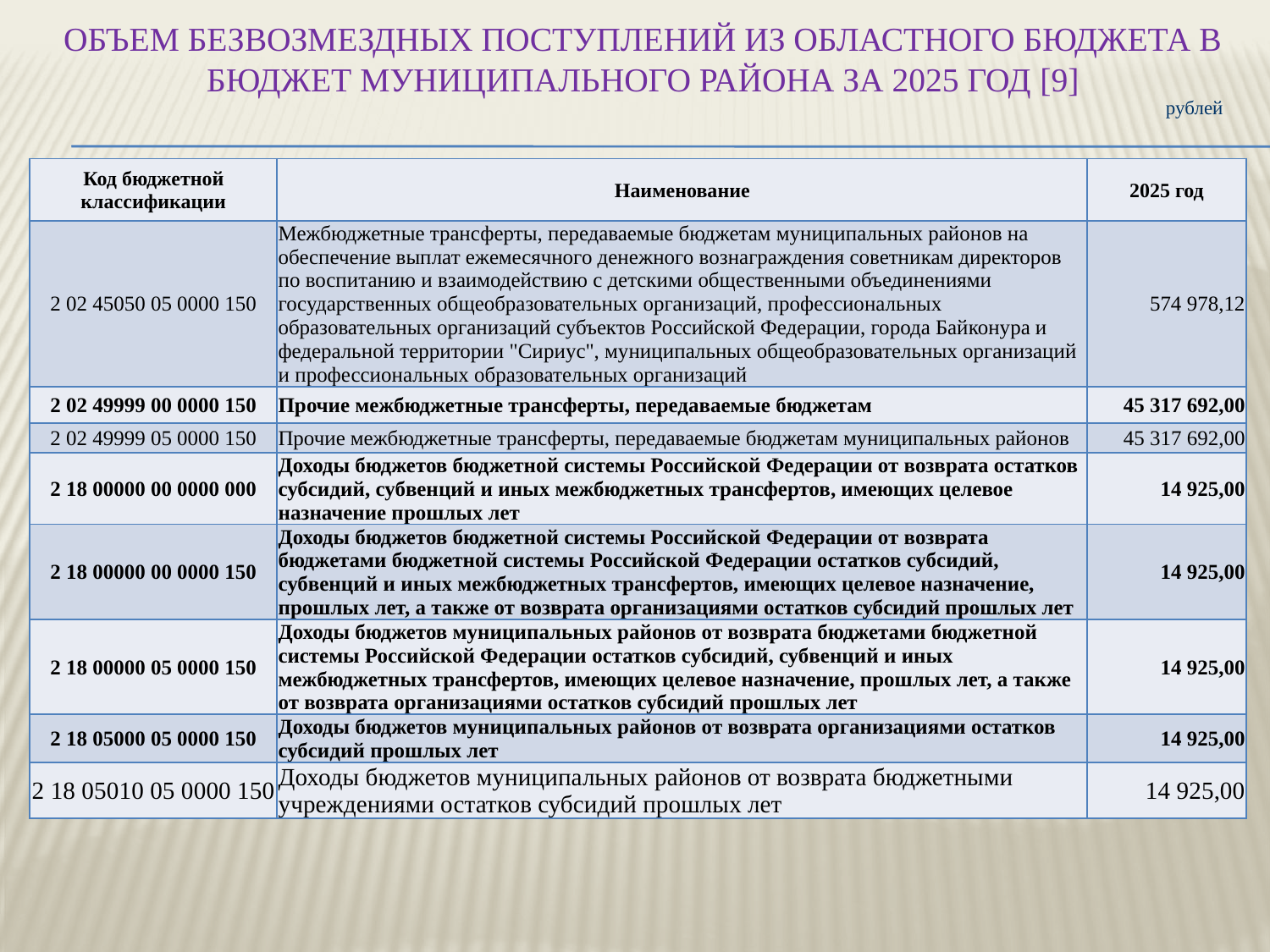

# ОБЪЕМ БЕЗВОЗМЕЗДНЫХ ПОСТУПЛЕНИЙ ИЗ ОБЛАСТНОГО БЮДЖЕТА В БЮДЖЕТ МУНИЦИПАЛЬНОГО РАЙОНА ЗА 2025 ГОД [9]
рублей
| Код бюджетной классификации | Наименование | 2025 год |
| --- | --- | --- |
| 2 02 45050 05 0000 150 | Межбюджетные трансферты, передаваемые бюджетам муниципальных районов на обеспечение выплат ежемесячного денежного вознаграждения советникам директоров по воспитанию и взаимодействию с детскими общественными объединениями государственных общеобразовательных организаций, профессиональных образовательных организаций субъектов Российской Федерации, города Байконура и федеральной территории "Сириус", муниципальных общеобразовательных организаций и профессиональных образовательных организаций | 574 978,12 |
| 2 02 49999 00 0000 150 | Прочие межбюджетные трансферты, передаваемые бюджетам | 45 317 692,00 |
| 2 02 49999 05 0000 150 | Прочие межбюджетные трансферты, передаваемые бюджетам муниципальных районов | 45 317 692,00 |
| 2 18 00000 00 0000 000 | Доходы бюджетов бюджетной системы Российской Федерации от возврата остатков субсидий, субвенций и иных межбюджетных трансфертов, имеющих целевое назначение прошлых лет | 14 925,00 |
| 2 18 00000 00 0000 150 | Доходы бюджетов бюджетной системы Российской Федерации от возврата бюджетами бюджетной системы Российской Федерации остатков субсидий, субвенций и иных межбюджетных трансфертов, имеющих целевое назначение, прошлых лет, а также от возврата организациями остатков субсидий прошлых лет | 14 925,00 |
| 2 18 00000 05 0000 150 | Доходы бюджетов муниципальных районов от возврата бюджетами бюджетной системы Российской Федерации остатков субсидий, субвенций и иных межбюджетных трансфертов, имеющих целевое назначение, прошлых лет, а также от возврата организациями остатков субсидий прошлых лет | 14 925,00 |
| 2 18 05000 05 0000 150 | Доходы бюджетов муниципальных районов от возврата организациями остатков субсидий прошлых лет | 14 925,00 |
| 2 18 05010 05 0000 150 | Доходы бюджетов муниципальных районов от возврата бюджетными учреждениями остатков субсидий прошлых лет | 14 925,00 |